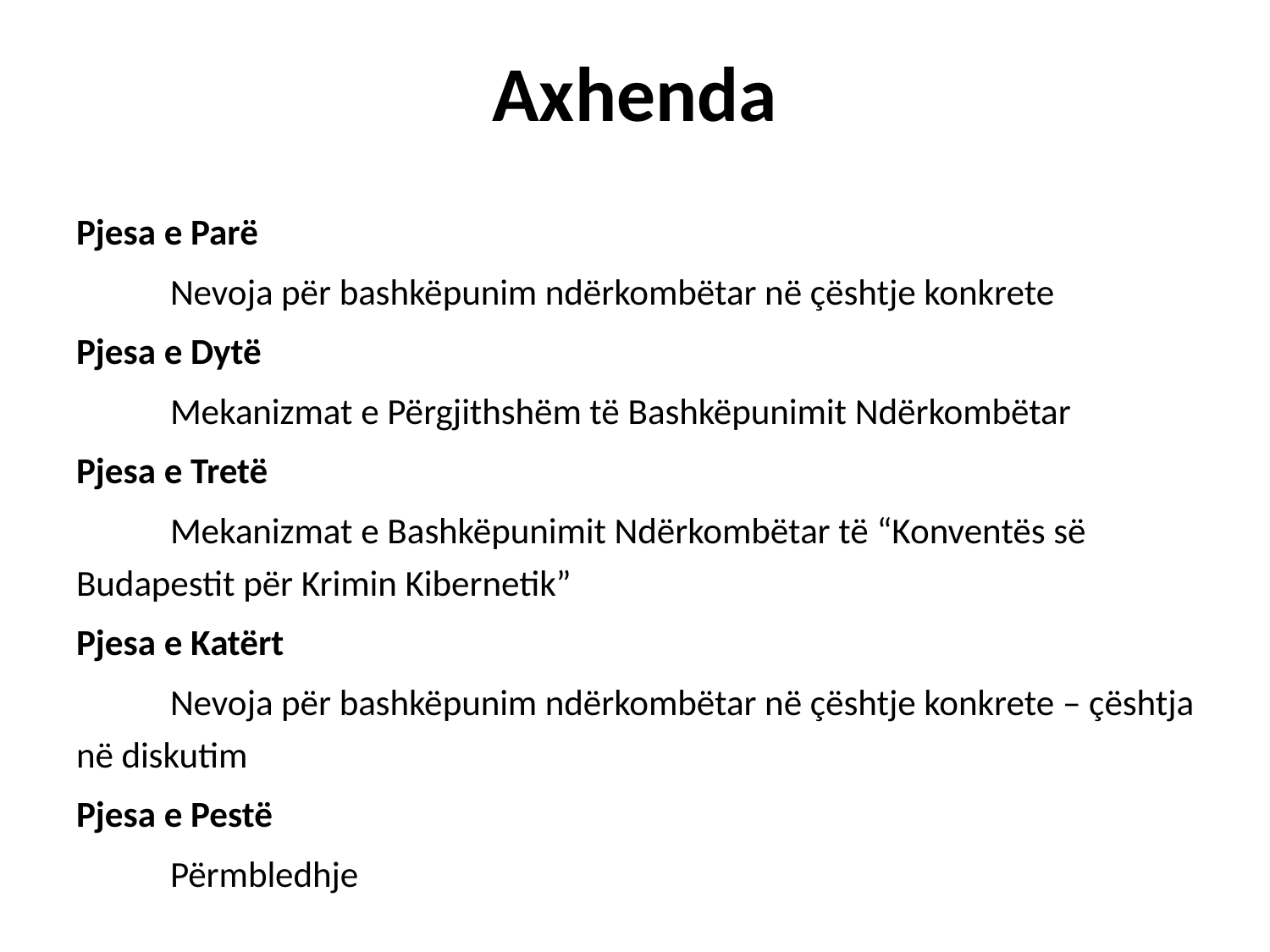

Axhenda

Pjesa e Parë
	Nevoja për bashkëpunim ndërkombëtar në çështje konkrete
Pjesa e Dytë
	Mekanizmat e Përgjithshëm të Bashkëpunimit Ndërkombëtar
Pjesa e Tretë
	Mekanizmat e Bashkëpunimit Ndërkombëtar të “Konventës së Budapestit për Krimin Kibernetik”
Pjesa e Katërt
	Nevoja për bashkëpunim ndërkombëtar në çështje konkrete – çështja në diskutim
Pjesa e Pestë
	Përmbledhje